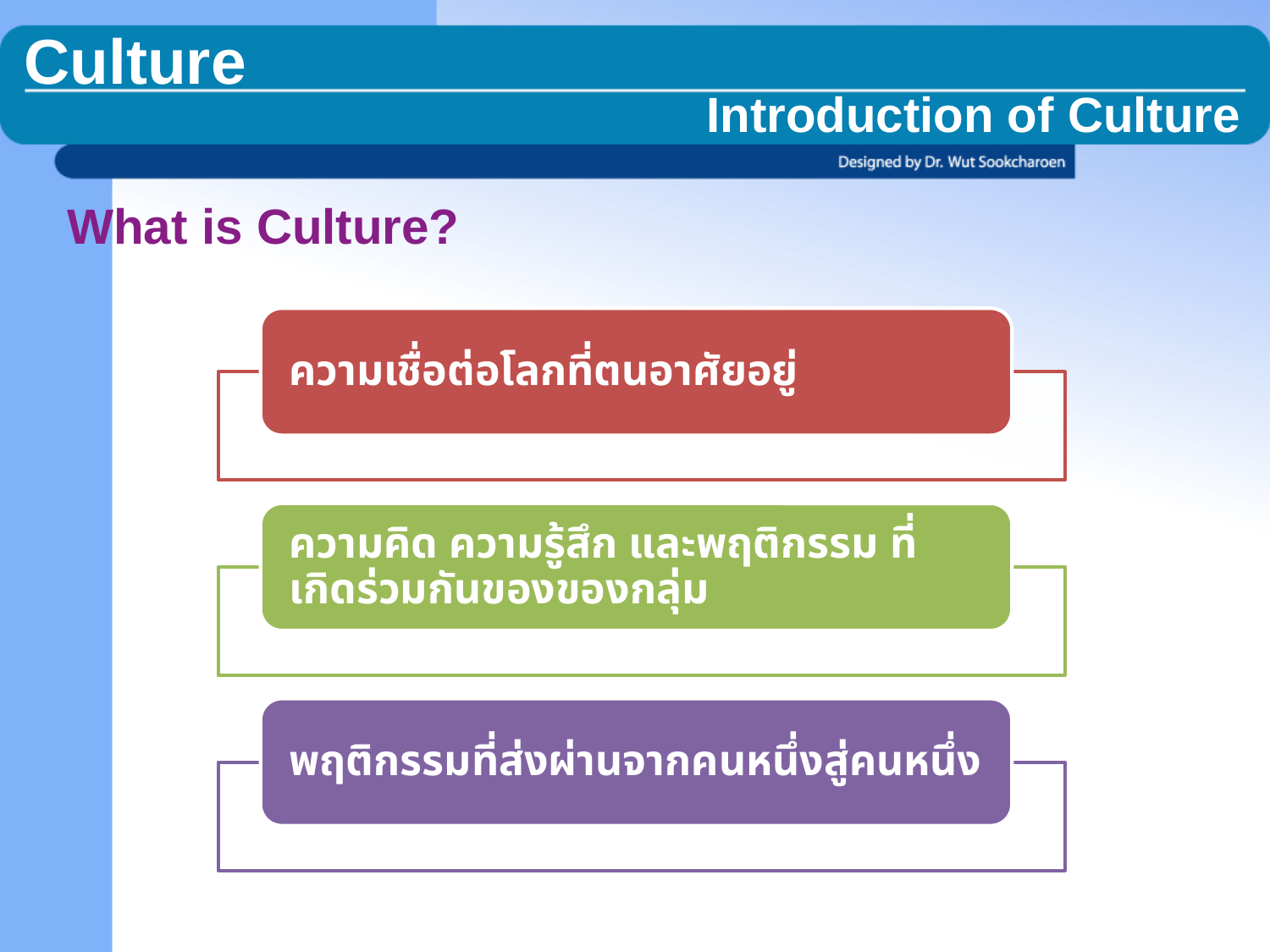

Culture
Introduction of Culture
What is Culture?
ความเชื่อต่อโลกที่ตนอาศัยอยู่
ความคิด ความรู้สึก และพฤติกรรม ที่เกิดร่วมกันของของกลุ่ม
พฤติกรรมที่ส่งผ่านจากคนหนึ่งสู่คนหนึ่ง